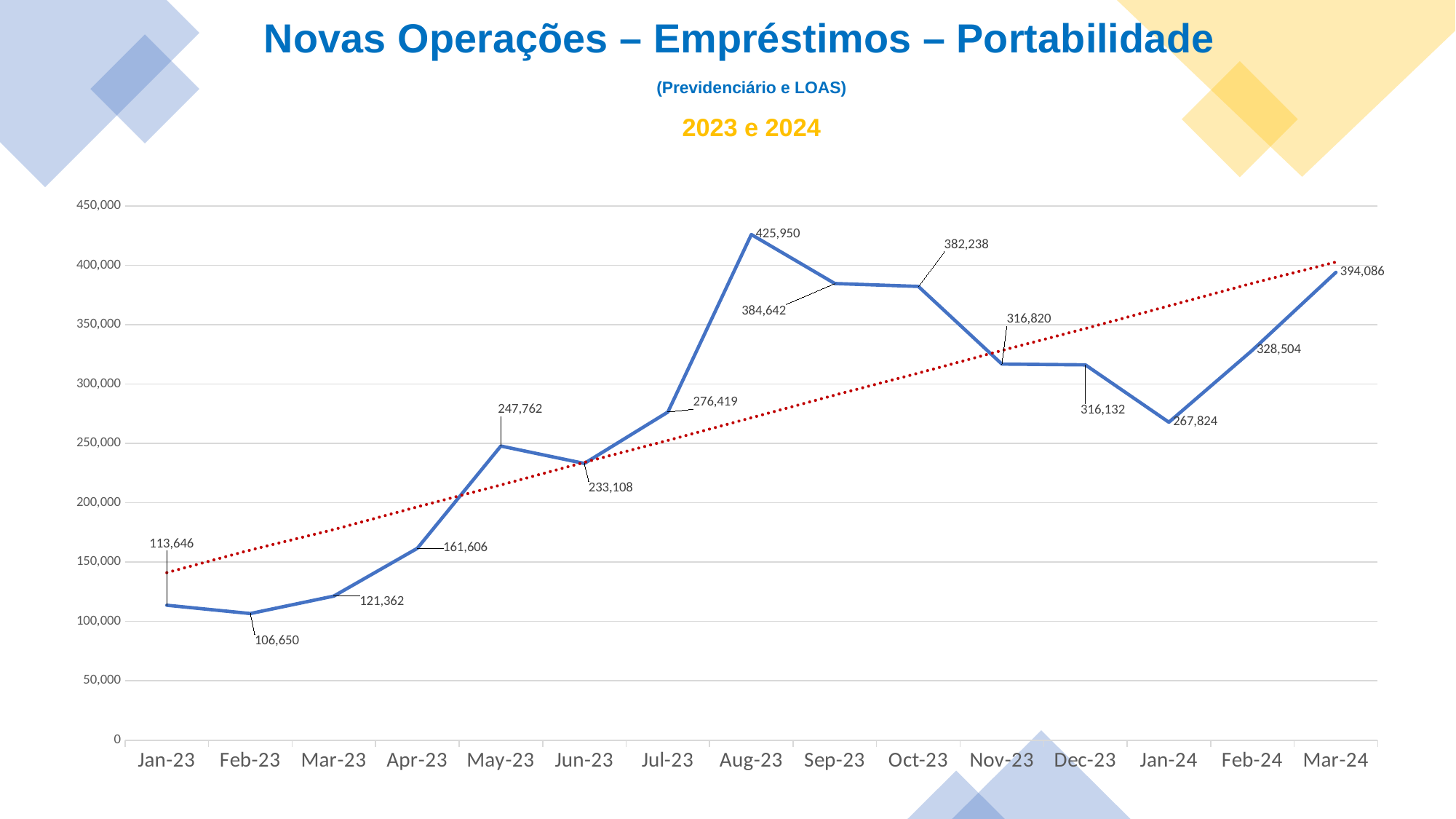

Novas Operações – Empréstimos – Portabilidade

(Previdenciário e LOAS)
2023 e 2024

### Chart

| Category |  |
|---|---|
| 44927 | 113646.0 |
| 44958 | 106650.0 |
| 44986 | 121362.0 |
| 45017 | 161606.0 |
| 45047 | 247762.0 |
| 45078 | 233108.0 |
| 45108 | 276419.0 |
| 45139 | 425950.0 |
| 45170 | 384642.0 |
| 45200 | 382238.0 |
| 45231 | 316820.0 |
| 45261 | 316132.0 |
| 45292 | 267824.0 |
| 45323 | 328504.0 |
| 45352 | 394086.0 |